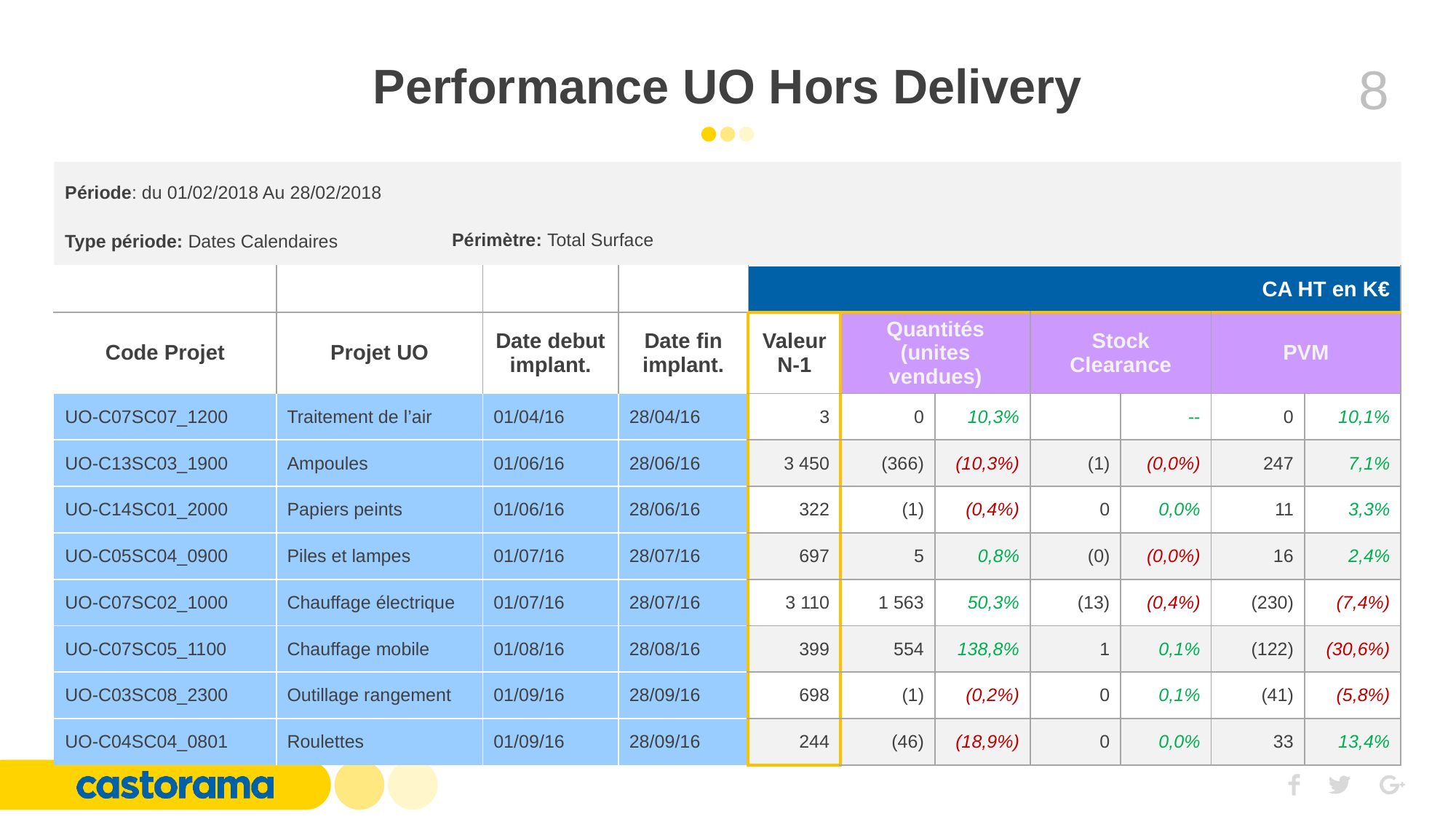

Performance UO Hors Delivery

Période: du 01/02/2018 Au 28/02/2018
Périmètre: Total Surface
Type période: Dates Calendaires
|  |  |  |  | CA HT en K€ |  |  |  |  |  |  |
| --- | --- | --- | --- | --- | --- | --- | --- | --- | --- | --- |
| Code Projet | Projet UO | Date debut implant. | Date fin implant. | Valeur N-1 | Quantités (unites vendues) |  | Stock Clearance |  | PVM |  |
| UO-C07SC07\_1200 | Traitement de l’air | 01/04/16 | 28/04/16 | 3 | 0 | 10,3% |  | -- | 0 | 10,1% |
| UO-C13SC03\_1900 | Ampoules | 01/06/16 | 28/06/16 | 3 450 | (366) | (10,3%) | (1) | (0,0%) | 247 | 7,1% |
| UO-C14SC01\_2000 | Papiers peints | 01/06/16 | 28/06/16 | 322 | (1) | (0,4%) | 0 | 0,0% | 11 | 3,3% |
| UO-C05SC04\_0900 | Piles et lampes | 01/07/16 | 28/07/16 | 697 | 5 | 0,8% | (0) | (0,0%) | 16 | 2,4% |
| UO-C07SC02\_1000 | Chauffage électrique | 01/07/16 | 28/07/16 | 3 110 | 1 563 | 50,3% | (13) | (0,4%) | (230) | (7,4%) |
| UO-C07SC05\_1100 | Chauffage mobile | 01/08/16 | 28/08/16 | 399 | 554 | 138,8% | 1 | 0,1% | (122) | (30,6%) |
| UO-C03SC08\_2300 | Outillage rangement | 01/09/16 | 28/09/16 | 698 | (1) | (0,2%) | 0 | 0,1% | (41) | (5,8%) |
| UO-C04SC04\_0801 | Roulettes | 01/09/16 | 28/09/16 | 244 | (46) | (18,9%) | 0 | 0,0% | 33 | 13,4% |